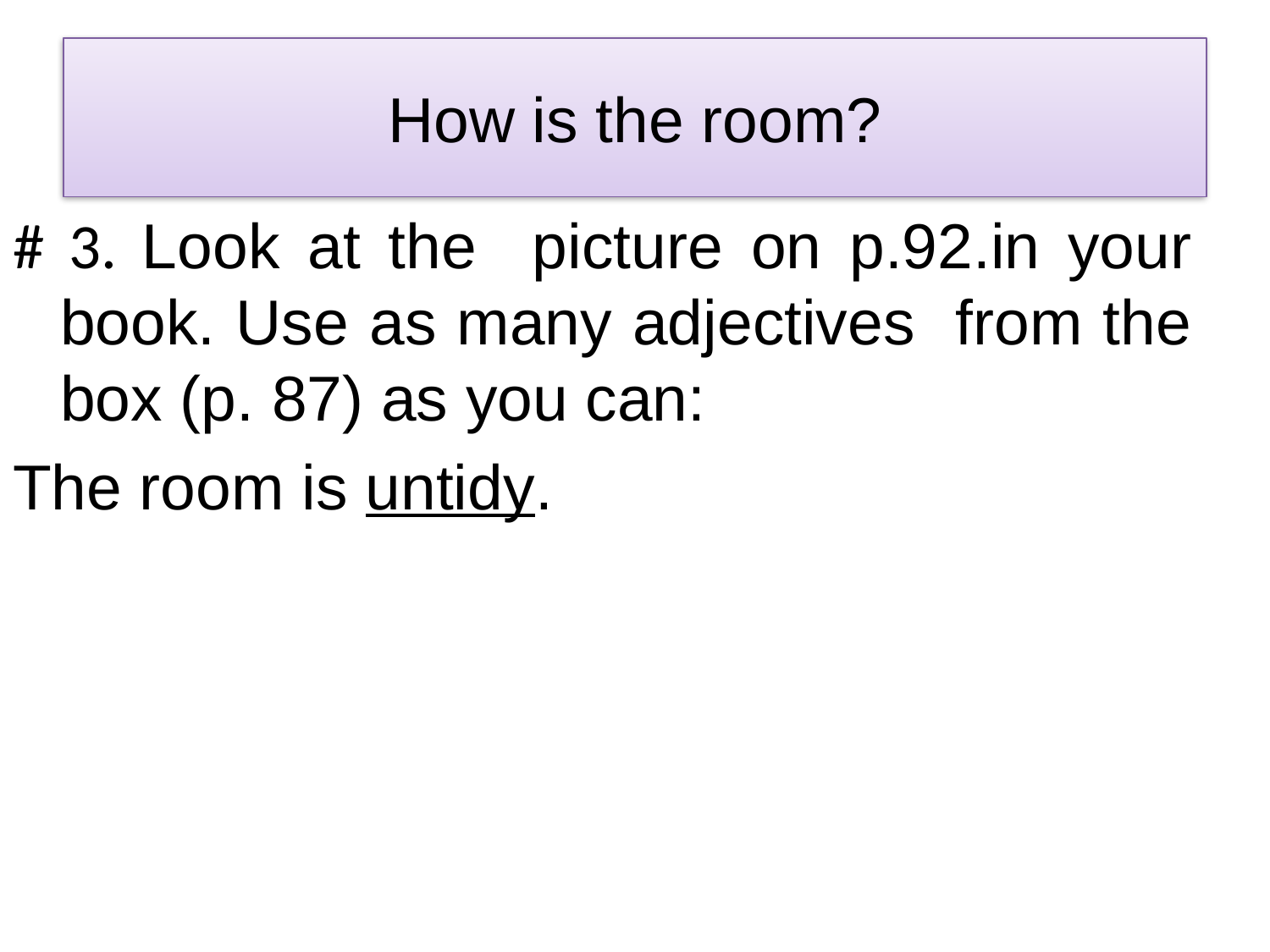

# How is the room?
# 3. Look at the  picture on p.92.in your book. Use as many adjectives  from the box (p. 87) as you can:
The room is untidy.